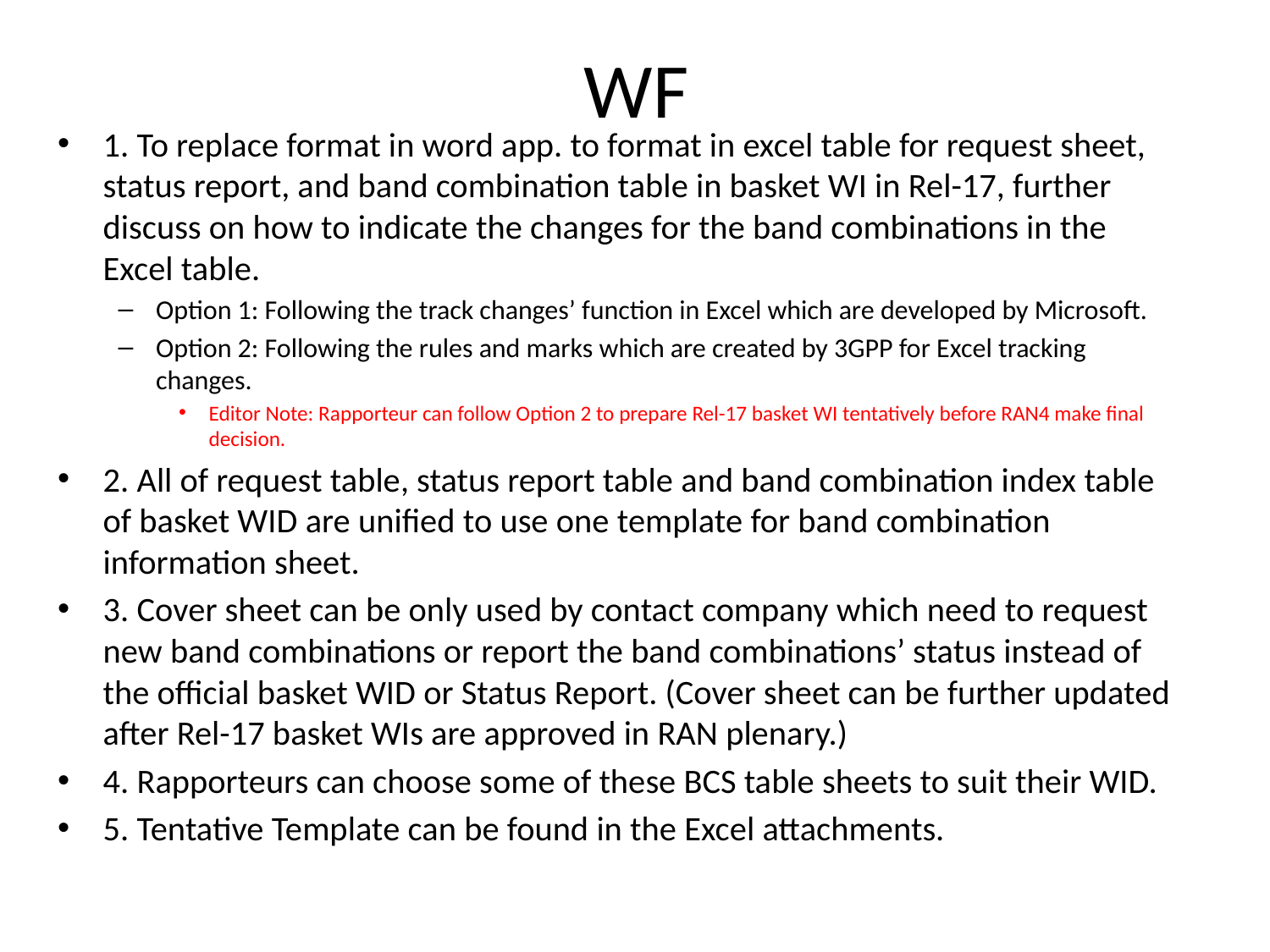

# WF
1. To replace format in word app. to format in excel table for request sheet, status report, and band combination table in basket WI in Rel-17, further discuss on how to indicate the changes for the band combinations in the Excel table.
Option 1: Following the track changes’ function in Excel which are developed by Microsoft.
Option 2: Following the rules and marks which are created by 3GPP for Excel tracking changes.
Editor Note: Rapporteur can follow Option 2 to prepare Rel-17 basket WI tentatively before RAN4 make final decision.
2. All of request table, status report table and band combination index table of basket WID are unified to use one template for band combination information sheet.
3. Cover sheet can be only used by contact company which need to request new band combinations or report the band combinations’ status instead of the official basket WID or Status Report. (Cover sheet can be further updated after Rel-17 basket WIs are approved in RAN plenary.)
4. Rapporteurs can choose some of these BCS table sheets to suit their WID.
5. Tentative Template can be found in the Excel attachments.